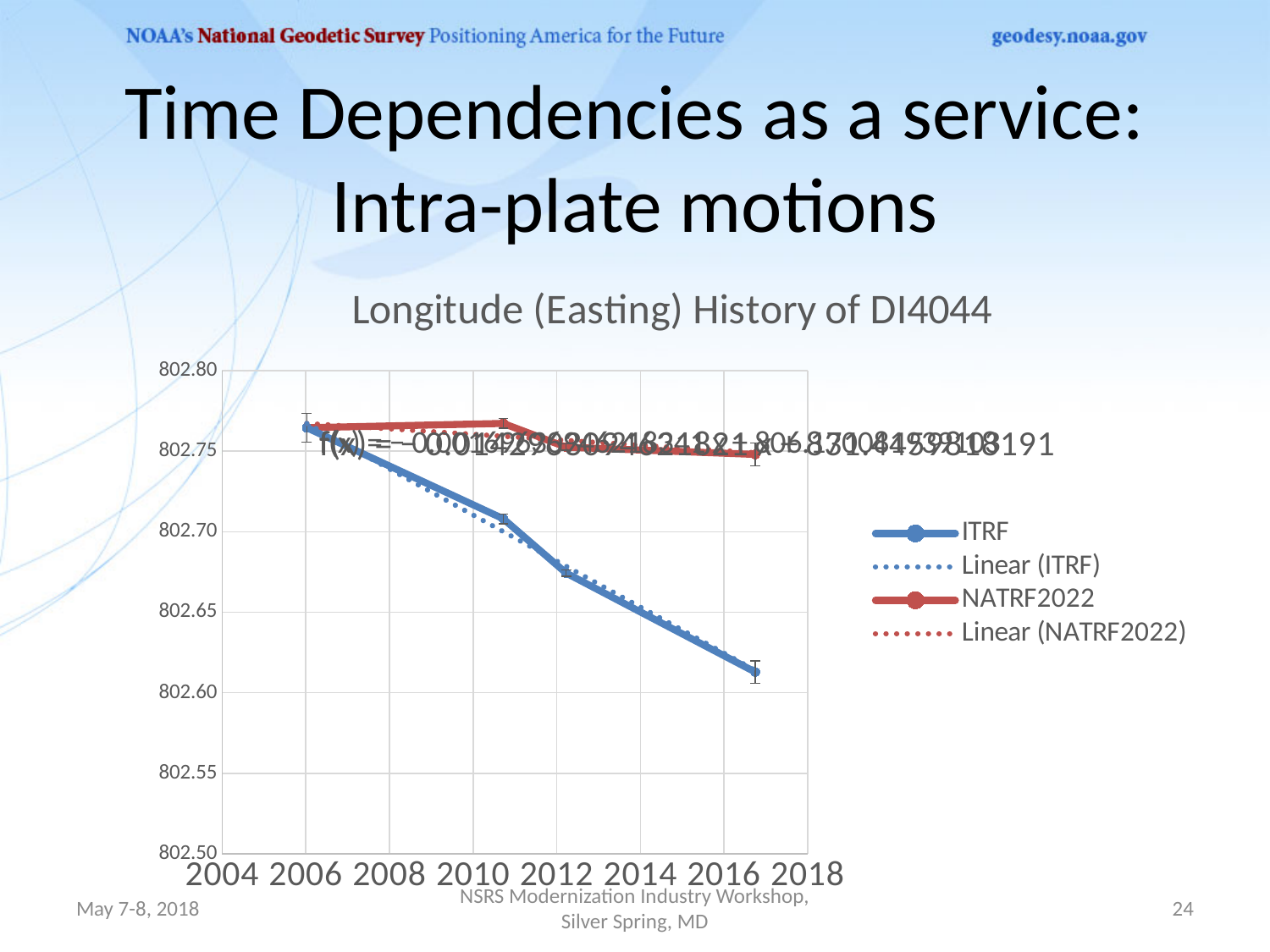

# Time Dependencies as a service: Intra-plate motions

### Chart: Longitude (Easting) History of DI4044

| Category |  |  |
|---|---|---|
May 7-8, 2018
NSRS Modernization Industry Workshop, Silver Spring, MD
24